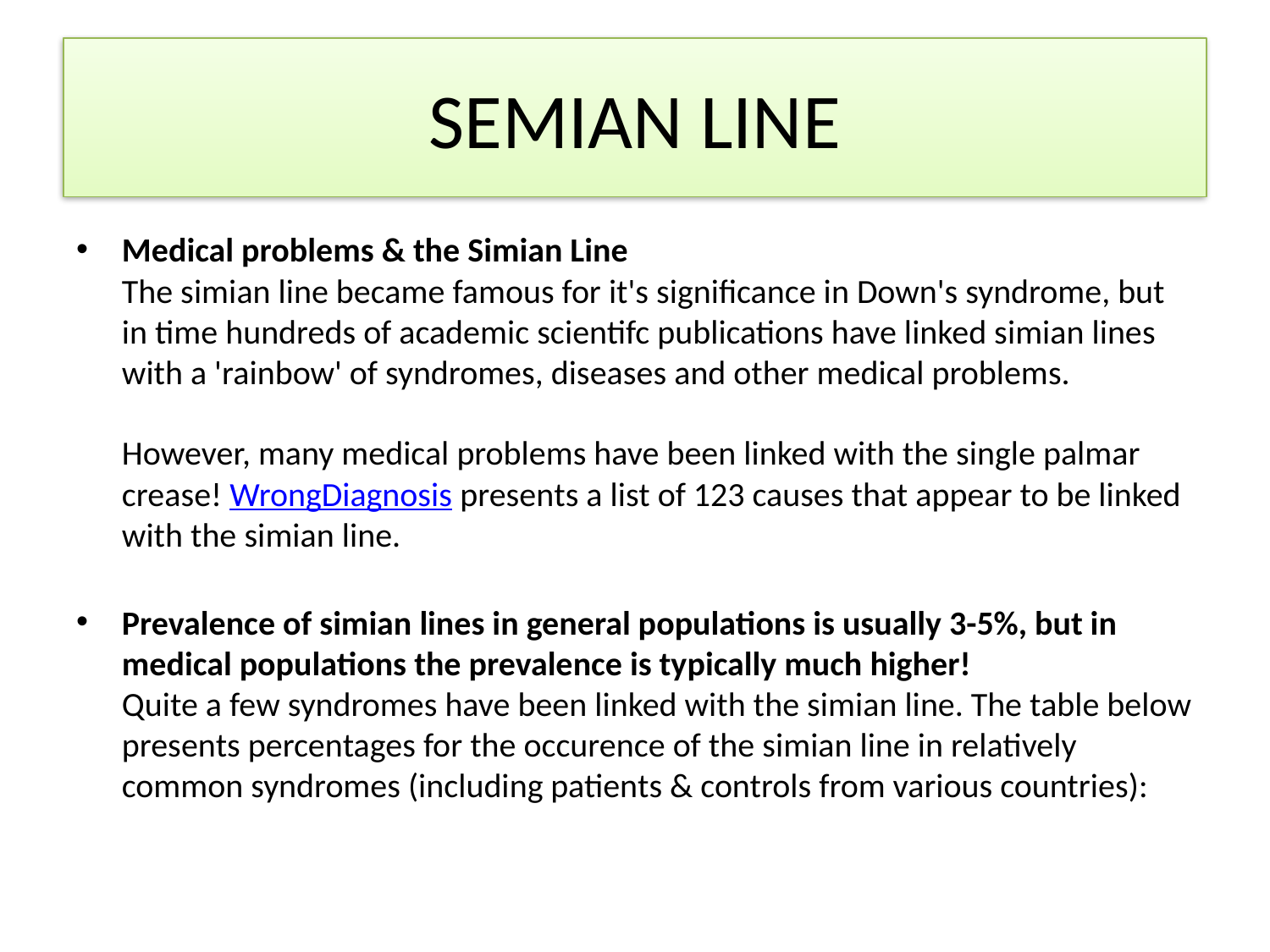

# SEMIAN LINE
Medical problems & the Simian Line
The simian line became famous for it's significance in Down's syndrome, but in time hundreds of academic scientifc publications have linked simian lines with a 'rainbow' of syndromes, diseases and other medical problems.
However, many medical problems have been linked with the single palmar crease! WrongDiagnosis presents a list of 123 causes that appear to be linked with the simian line.
Prevalence of simian lines in general populations is usually 3-5%, but in medical populations the prevalence is typically much higher!
Quite a few syndromes have been linked with the simian line. The table below presents percentages for the occurence of the simian line in relatively common syndromes (including patients & controls from various countries):